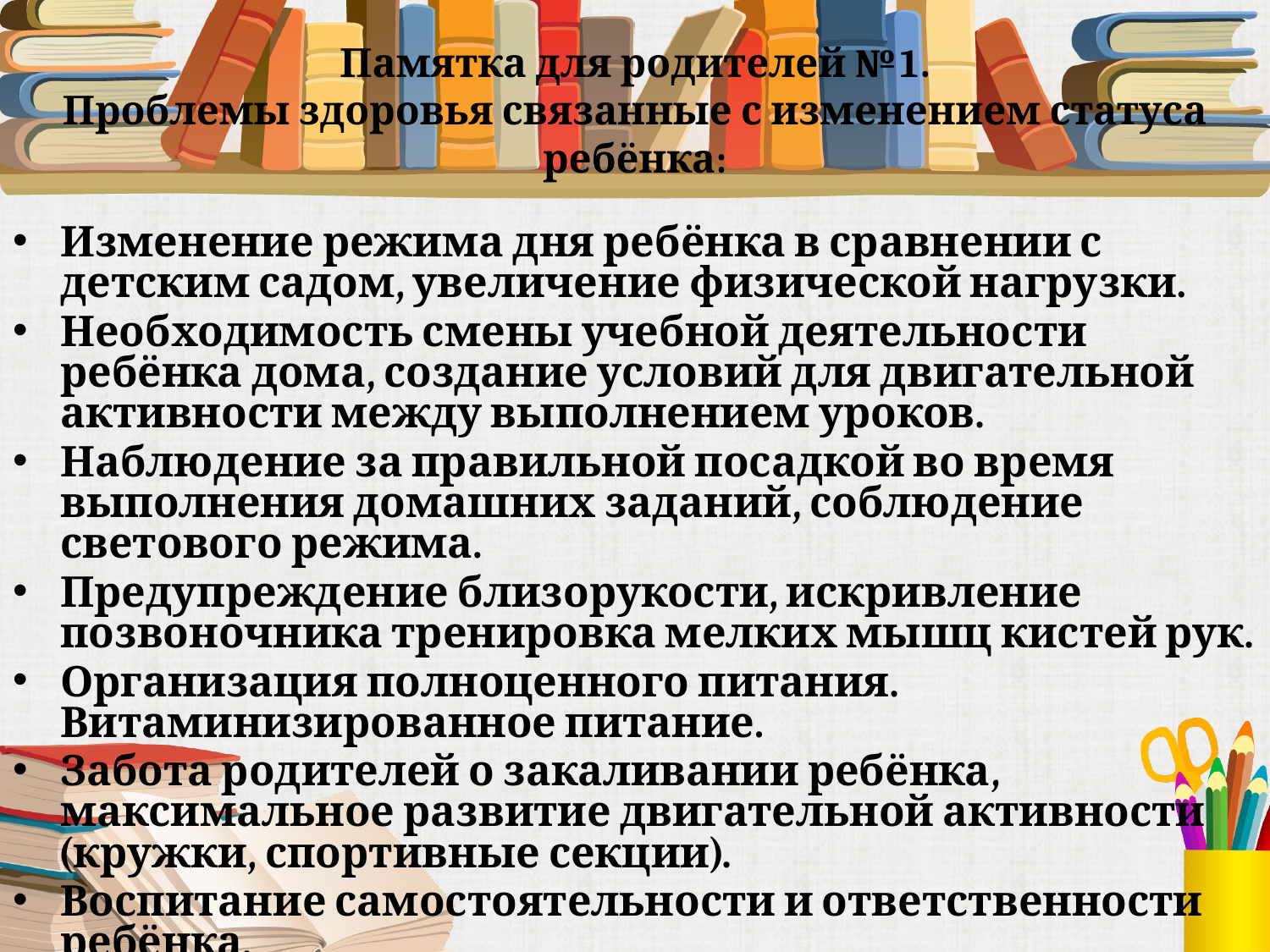

Памятка для родителей №1.
Проблемы здоровья связанные с изменением статуса ребёнка:
Изменение режима дня ребёнка в сравнении с детским садом, увеличение физической нагрузки.
Необходимость смены учебной деятельности ребёнка дома, создание условий для двигательной активности между выполнением уроков.
Наблюдение за правильной посадкой во время выполнения домашних заданий, соблюдение светового режима.
Предупреждение близорукости, искривление позвоночника тренировка мелких мышц кистей рук.
Организация полноценного питания. Витаминизированное питание.
Забота родителей о закаливании ребёнка, максимальное развитие двигательной активности (кружки, спортивные секции).
Воспитание самостоятельности и ответственности ребёнка.